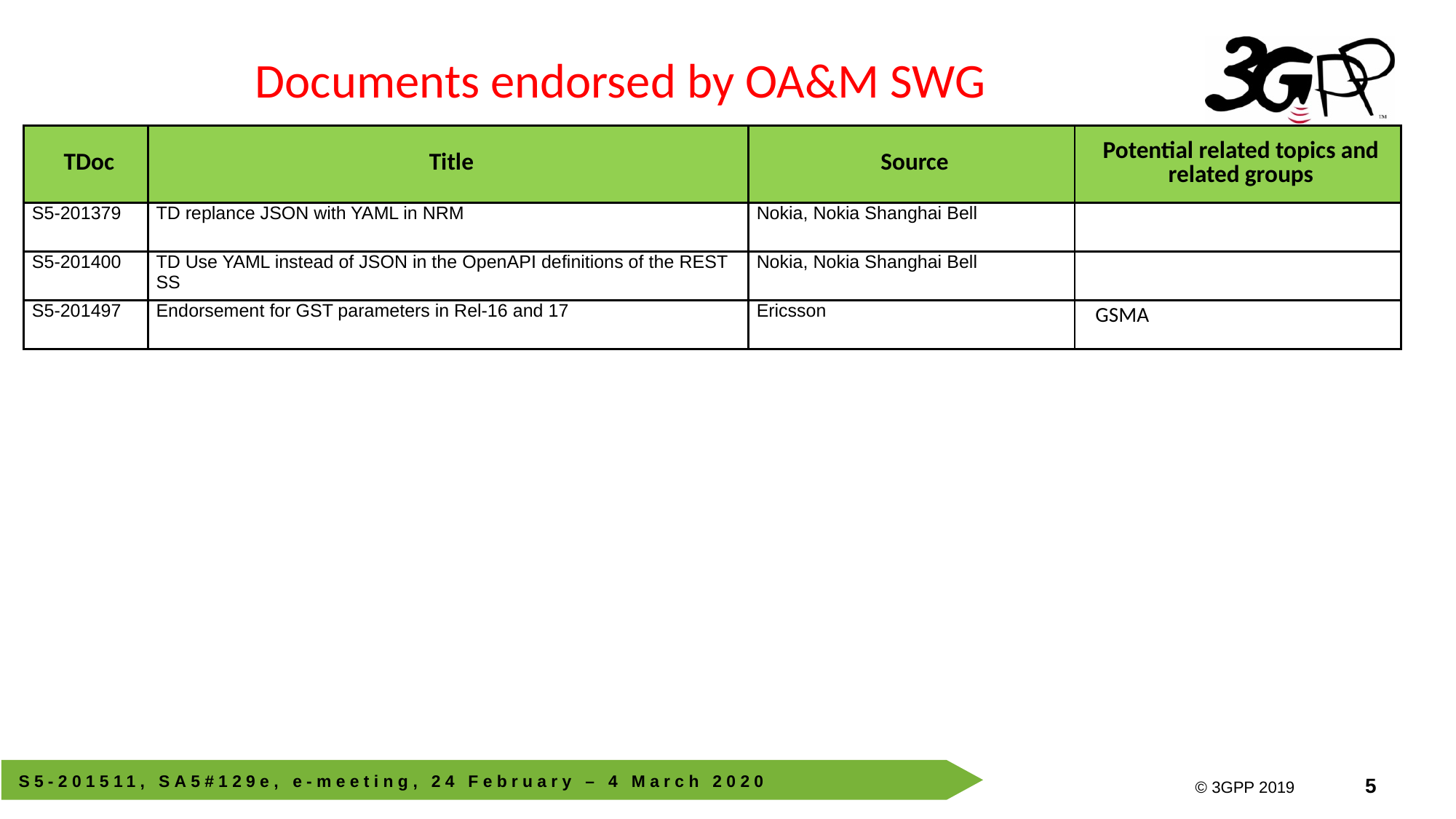

Documents endorsed by OA&M SWG
| TDoc | Title | Source | Potential related topics and related groups |
| --- | --- | --- | --- |
| S5-201379 | TD replance JSON with YAML in NRM | Nokia, Nokia Shanghai Bell |  |
| S5-201400 | TD Use YAML instead of JSON in the OpenAPI definitions of the REST SS | Nokia, Nokia Shanghai Bell |  |
| S5-201497 | Endorsement for GST parameters in Rel-16 and 17 | Ericsson | GSMA |